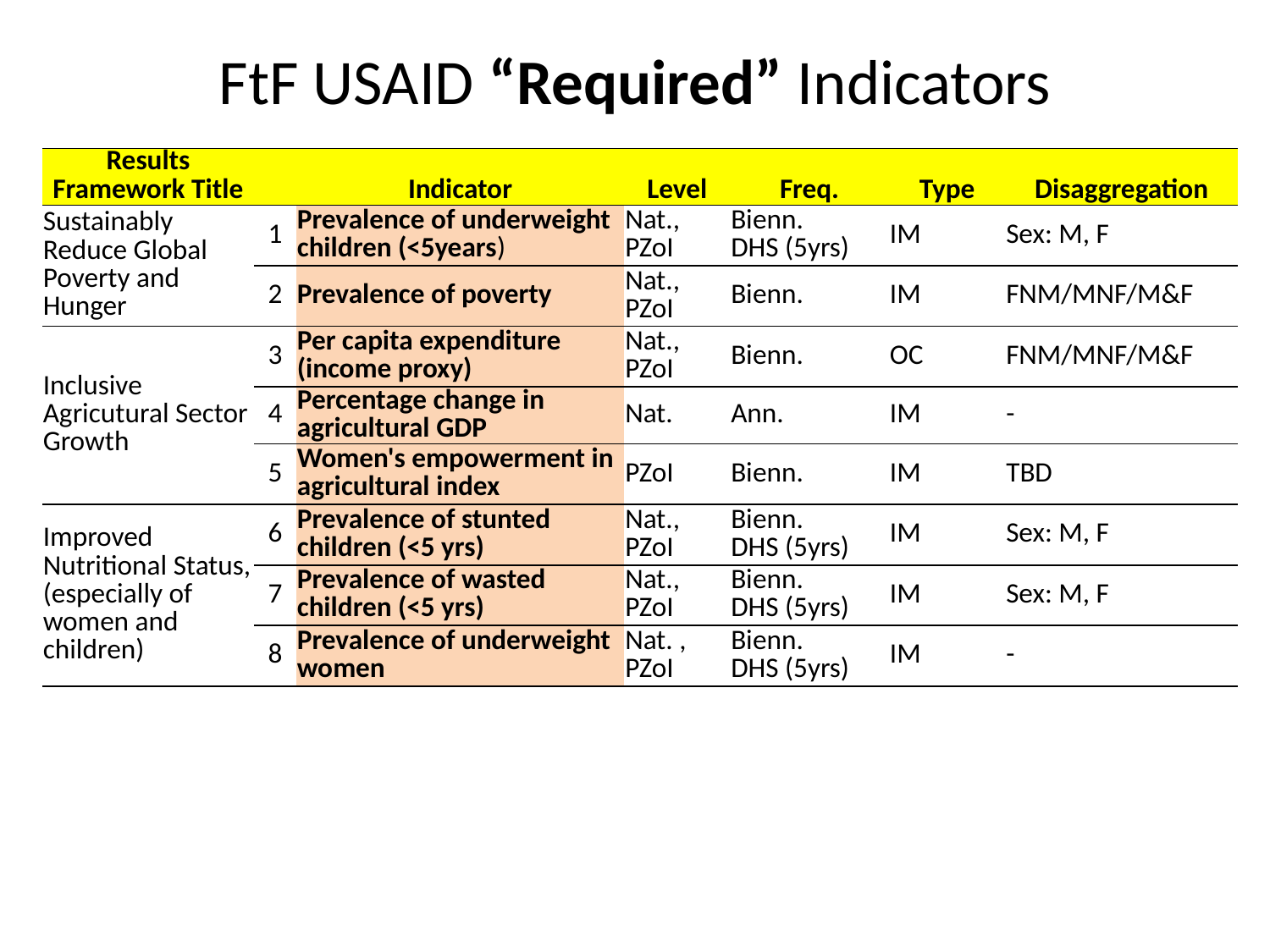

# FtF USAID “Required” Indicators
| Results Framework Title |  | Indicator | Level | Freq. | Type | Disaggregation |
| --- | --- | --- | --- | --- | --- | --- |
| Sustainably Reduce Global Poverty and Hunger | 1 | Prevalence of underweight children (<5years) | Nat., PZoI | Bienn. DHS (5yrs) | IM | Sex: M, F |
|  | 2 | Prevalence of poverty | Nat., PZoI | Bienn. | IM | FNM/MNF/M&F |
| Inclusive Agricutural Sector Growth | 3 | Per capita expenditure (income proxy) | Nat., PZoI | Bienn. | OC | FNM/MNF/M&F |
|  | 4 | Percentage change in agricultural GDP | Nat. | Ann. | IM | - |
|  | 5 | Women's empowerment in agricultural index | PZoI | Bienn. | IM | TBD |
| Improved Nutritional Status, (especially of women and children) | 6 | Prevalence of stunted children (<5 yrs) | Nat., PZoI | Bienn. DHS (5yrs) | IM | Sex: M, F |
|  | 7 | Prevalence of wasted children (<5 yrs) | Nat., PZoI | Bienn. DHS (5yrs) | IM | Sex: M, F |
|  | 8 | Prevalence of underweight women | Nat. , PZoI | Bienn. DHS (5yrs) | IM | - |